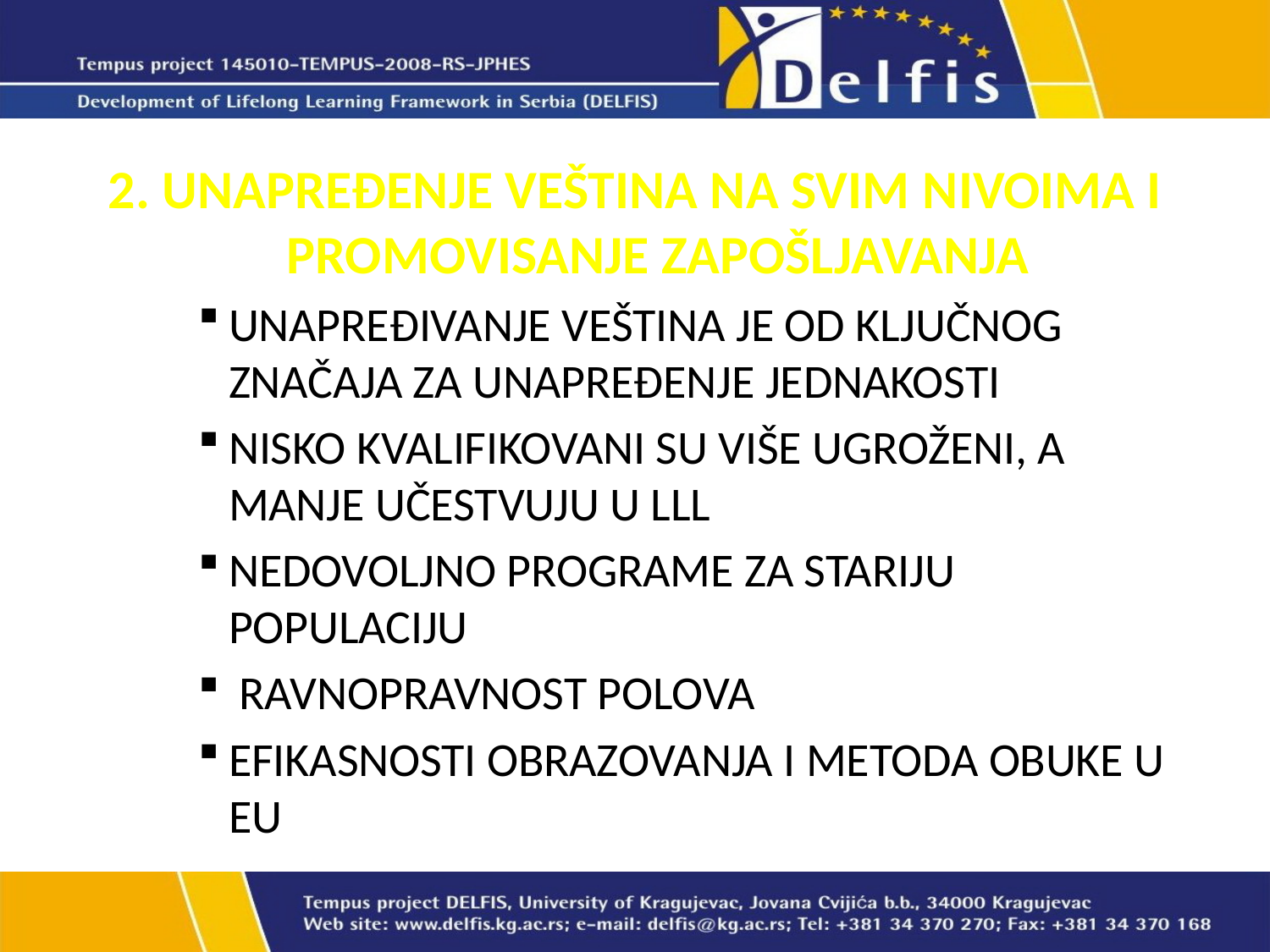

2. UNAPREĐENJE VEŠTINA NA SVIM NIVOIMA I PROMOVISANJE ZAPOŠLJAVANJA
UNAPREĐIVANJE VEŠTINA JE OD KLJUČNOG  ZNAČAJA ZA UNAPREĐENJE JEDNAKOSTI
NISKO KVALIFIKOVANI SU VIŠE UGROŽENI, A MANJE UČESTVUJU U LLL
NEDOVOLJNO PROGRAME ZA STARIJU POPULACIJU
 RAVNOPRAVNOST POLOVA
EFIKASNOSTI OBRAZOVANJA I METODA OBUKE U EU